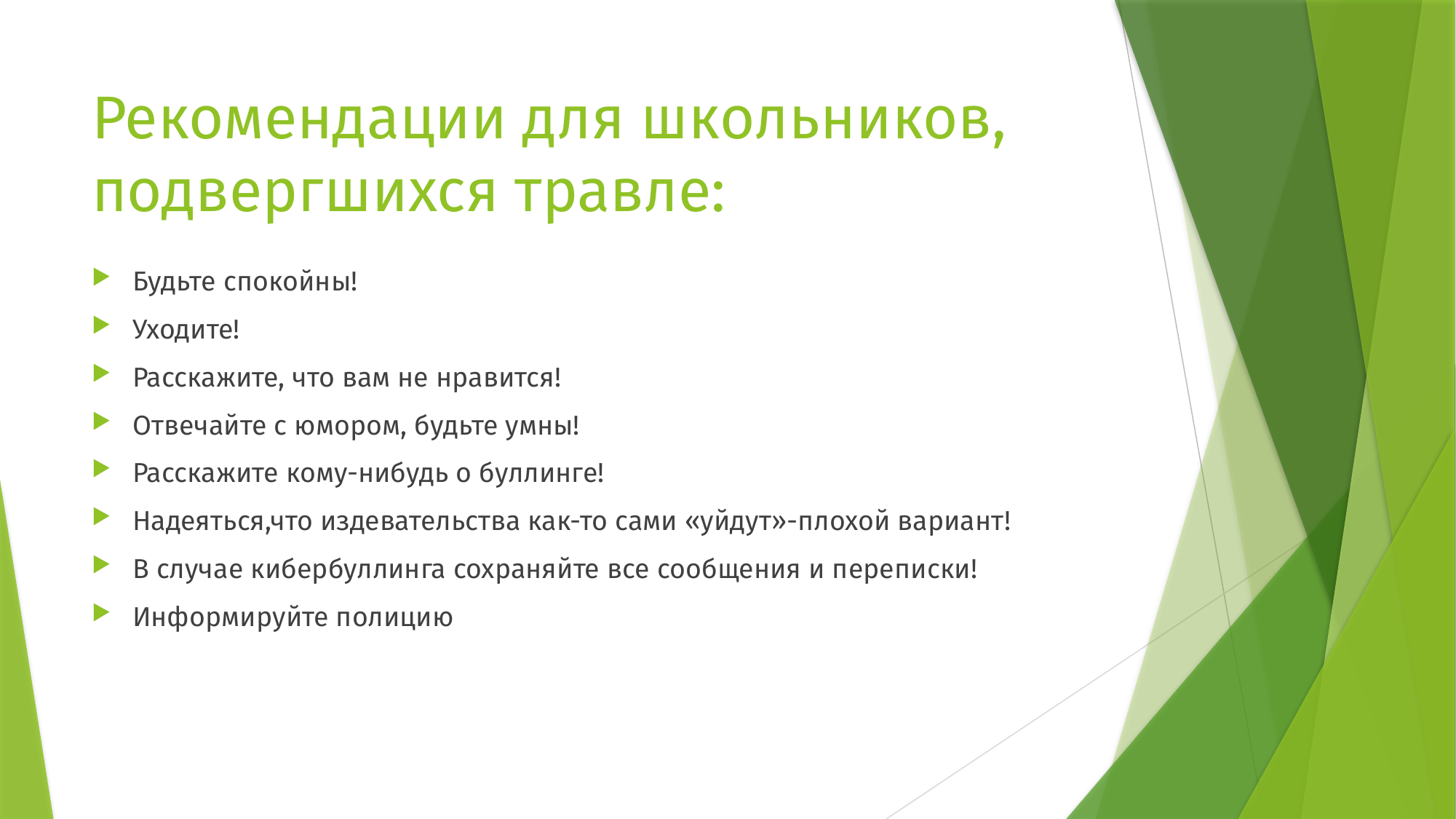

# Рекомендации для школьников, подвергшихся травле:
Будьте спокойны!
Уходите!
Расскажите, что вам не нравится!
Отвечайте с юмором, будьте умны!
Расскажите кому-нибудь о буллинге!
Надеяться,что издевательства как-то сами «уйдут»-плохой вариант!
В случае кибербуллинга сохраняйте все сообщения и переписки!
Информируйте полицию